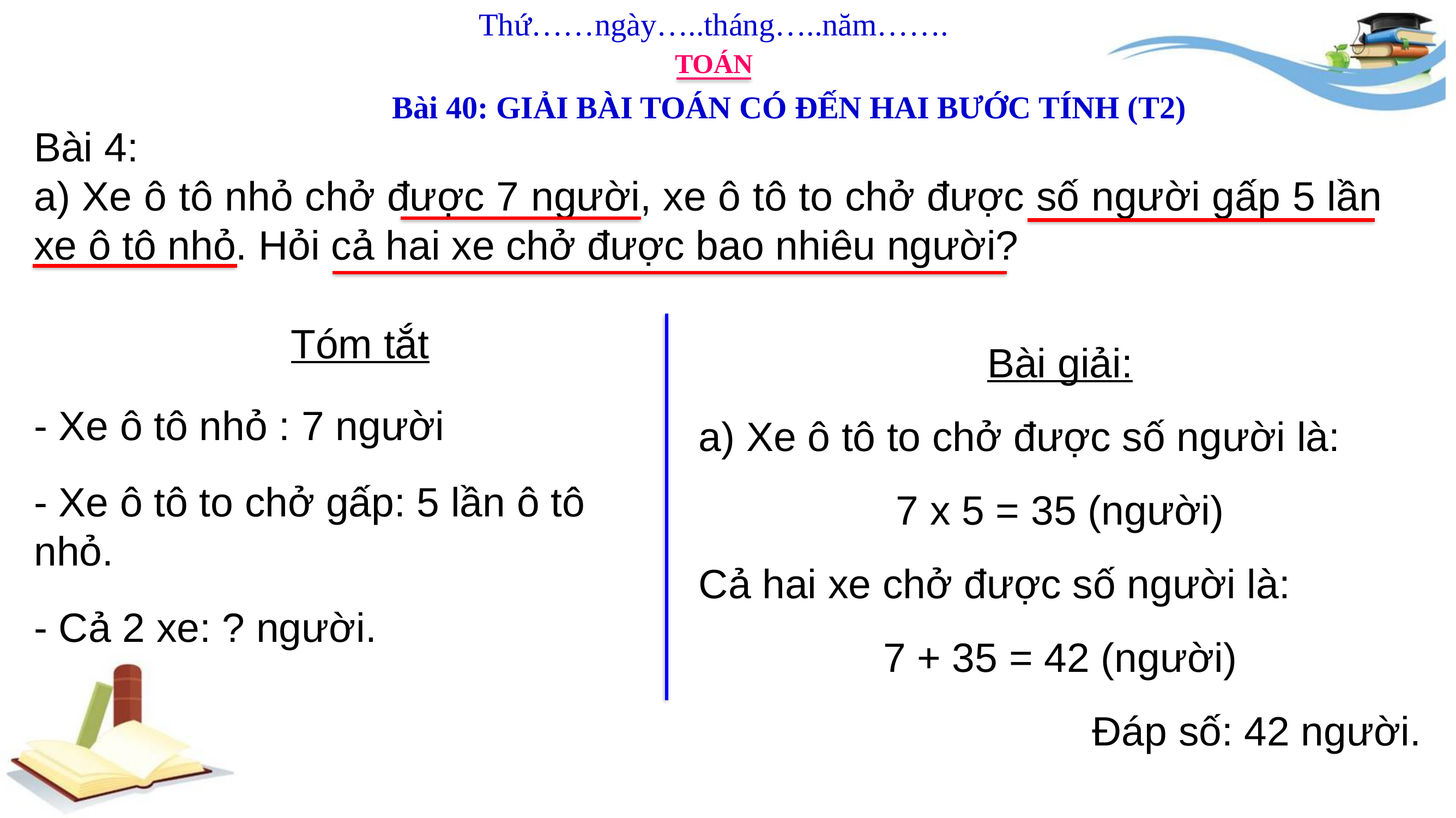

Thứ……ngày…..tháng…..năm…….
TOÁN
Bài 40: GIẢI BÀI TOÁN CÓ ĐẾN HAI BƯỚC TÍNH (T2)
Bài 4:
a) Xe ô tô nhỏ chở được 7 người, xe ô tô to chở được số người gấp 5 lần xe ô tô nhỏ. Hỏi cả hai xe chở được bao nhiêu người?
Bài giải:
a) Xe ô tô to chở được số người là:
7 x 5 = 35 (người)
Cả hai xe chở được số người là:
7 + 35 = 42 (người)
Đáp số: 42 người.
Tóm tắt
- Xe ô tô nhỏ : 7 người
- Xe ô tô to chở gấp: 5 lần ô tô nhỏ.
- Cả 2 xe: ? người.